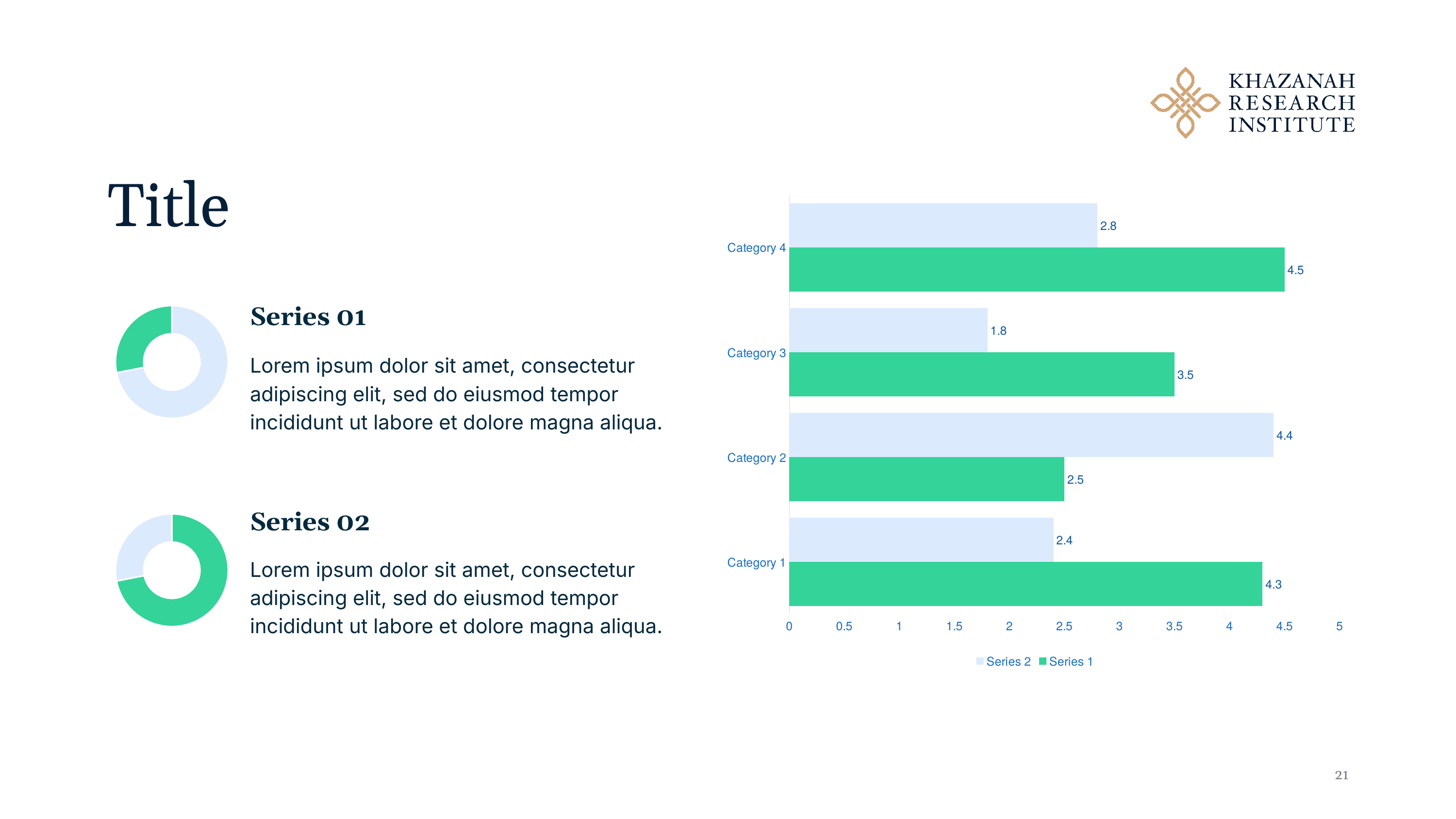

# Title

### Chart

| Category | Series 1 | Series 2 |
|---|---|---|
| Category 1 | 4.3 | 2.4 |
| Category 2 | 2.5 | 4.4 |
| Category 3 | 3.5 | 1.8 |
| Category 4 | 4.5 | 2.8 |

### Chart

| Category | Sales |
|---|---|
| Series 1 | 8.2 |
| Series 2 | 3.2 |
Series 01
Lorem ipsum dolor sit amet, consectetur adipiscing elit, sed do eiusmod tempor incididunt ut labore et dolore magna aliqua.
Series 02

### Chart

| Category | Sales |
|---|---|
| Series 1 | 8.2 |
| Series 2 | 3.2 |
Lorem ipsum dolor sit amet, consectetur adipiscing elit, sed do eiusmod tempor incididunt ut labore et dolore magna aliqua.
21